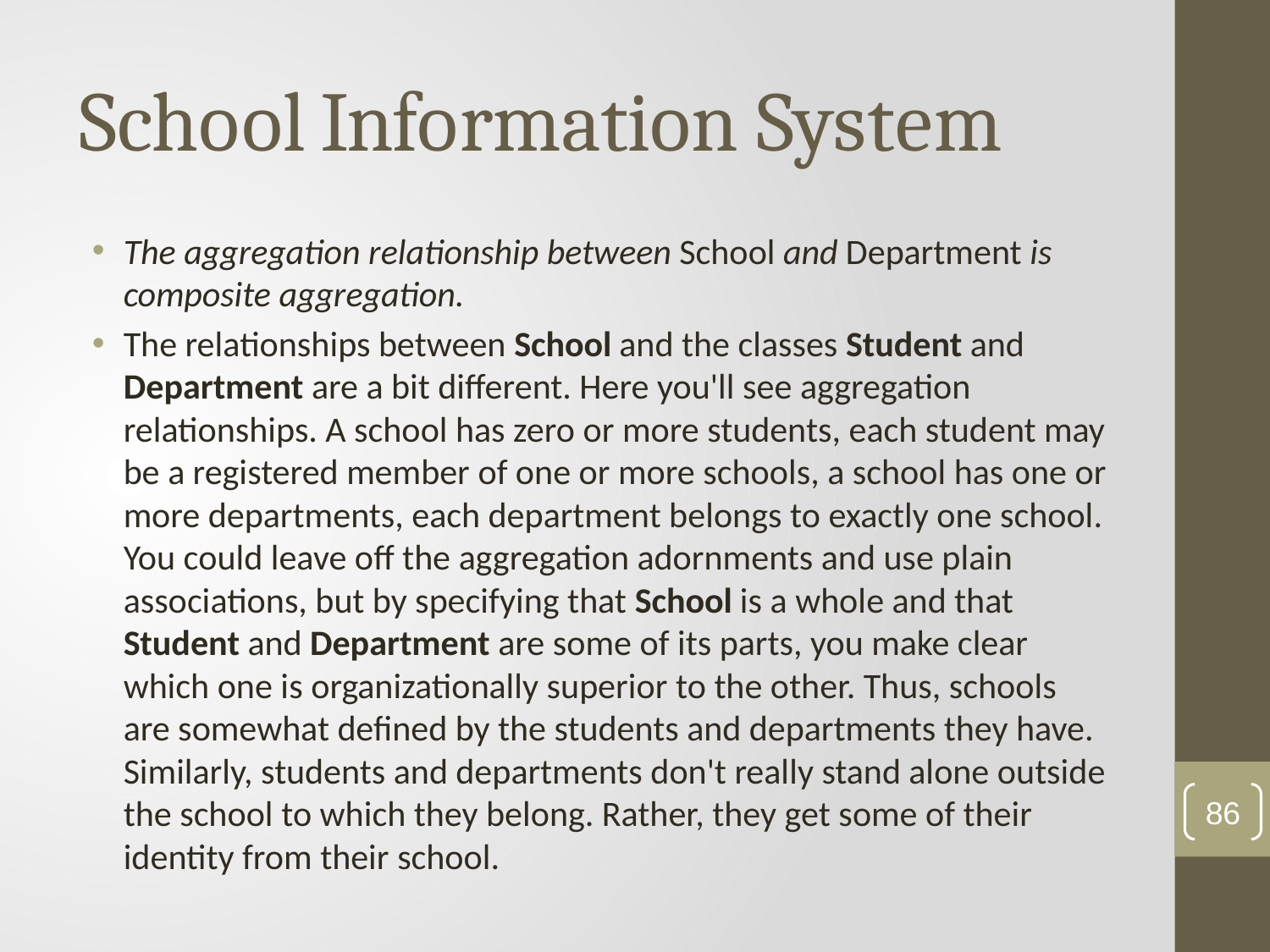

# School Information System
The aggregation relationship between School and Department is composite aggregation.
The relationships between School and the classes Student and Department are a bit different. Here you'll see aggregation relationships. A school has zero or more students, each student may be a registered member of one or more schools, a school has one or more departments, each department belongs to exactly one school. You could leave off the aggregation adornments and use plain associations, but by specifying that School is a whole and that Student and Department are some of its parts, you make clear which one is organizationally superior to the other. Thus, schools are somewhat defined by the students and departments they have. Similarly, students and departments don't really stand alone outside the school to which they belong. Rather, they get some of their identity from their school.

86